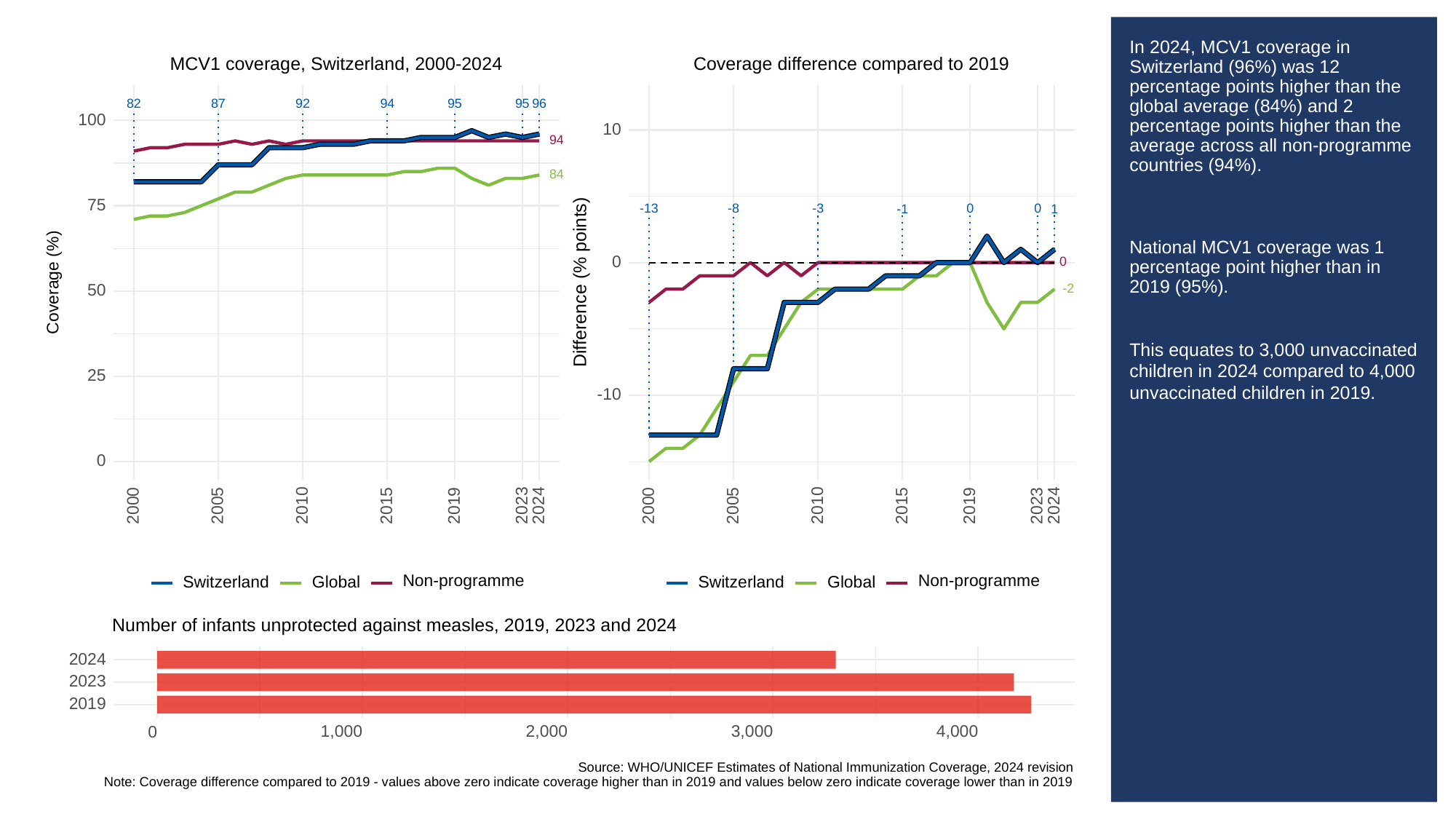

# In 2024, MCV1 coverage in Switzerland (96%) was 12 percentage points higher than the global average (84%) and 2 percentage points higher than the average across all non-programme countries (94%).

National MCV1 coverage was 1 percentage point higher than in 2019 (95%).

This equates to 3,000 unvaccinated children in 2024 compared to 4,000 unvaccinated children in 2019.

MCV1 coverage, Switzerland, 2000-2024
Coverage difference compared to 2019

82
87
92
94
95
95
96

100

10

94

84

75
-13
-3
-8
0
0
-1
1

0
0

Difference (% points)
Coverage (%)
-2
50

25

-10

0

2023
2023
2000
2005
2010
2015
2019
2024
2000
2005
2010
2015
2019
2024
Non-programme
Non-programme
Switzerland
Global
Switzerland
Global

Number of infants unprotected against measles, 2019, 2023 and 2024

2024

2023

2019

1,000
2,000
3,000
4,000
0
Source: WHO/UNICEF Estimates of National Immunization Coverage, 2024 revision
Note: Coverage difference compared to 2019 - values above zero indicate coverage higher than in 2019 and values below zero indicate coverage lower than in 2019